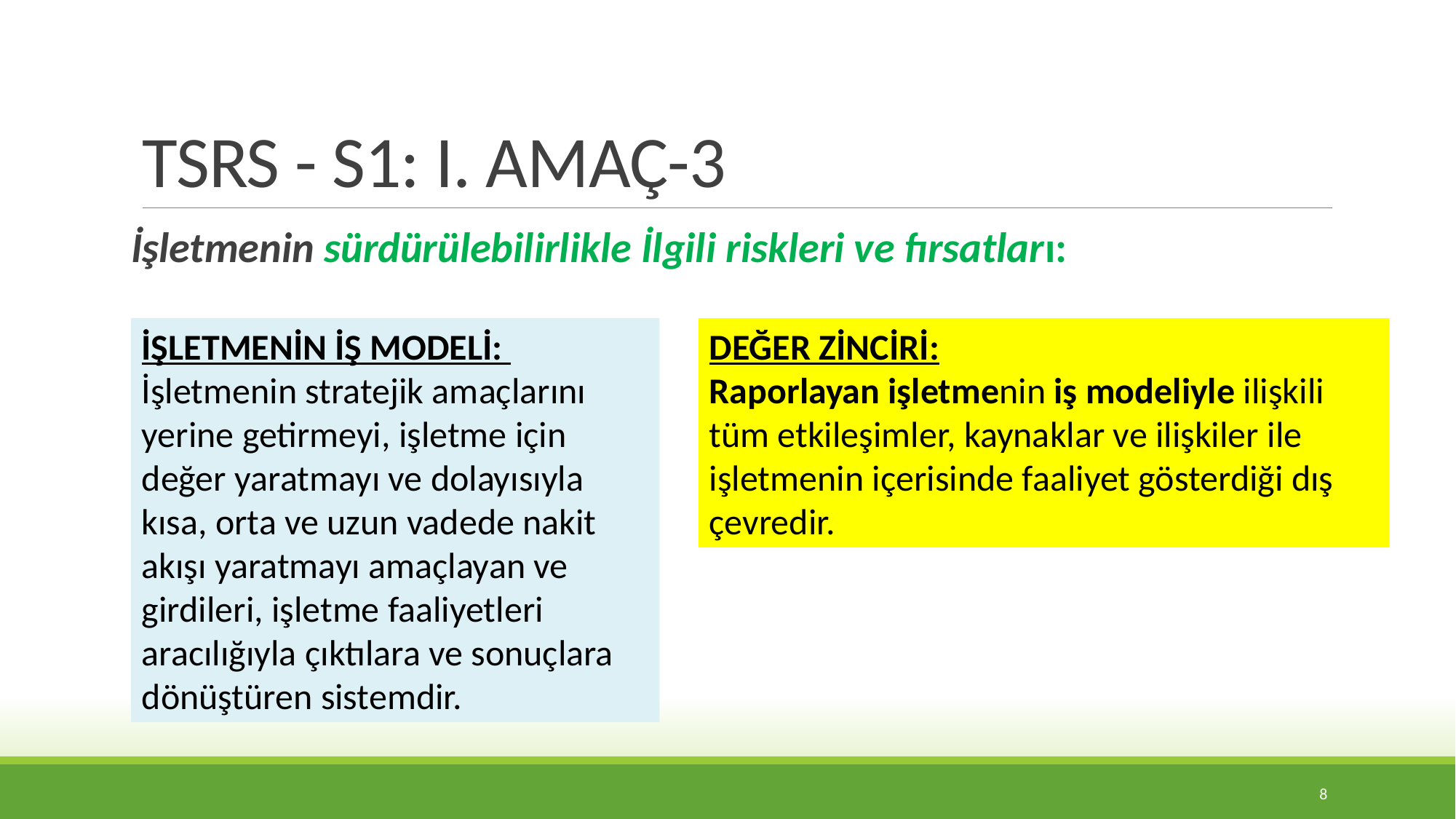

# TSRS - S1: I. AMAÇ-3
İşletmenin sürdürülebilirlikle İlgili riskleri ve fırsatları:
İŞLETMENİN İŞ MODELİ:
İşletmenin stratejik amaçlarını yerine getirmeyi, işletme için değer yaratmayı ve dolayısıyla kısa, orta ve uzun vadede nakit akışı yaratmayı amaçlayan ve girdileri, işletme faaliyetleri aracılığıyla çıktılara ve sonuçlara dönüştüren sistemdir.
DEĞER ZİNCİRİ:
Raporlayan işletmenin iş modeliyle ilişkili tüm etkileşimler, kaynaklar ve ilişkiler ile işletmenin içerisinde faaliyet gösterdiği dış çevredir.
8